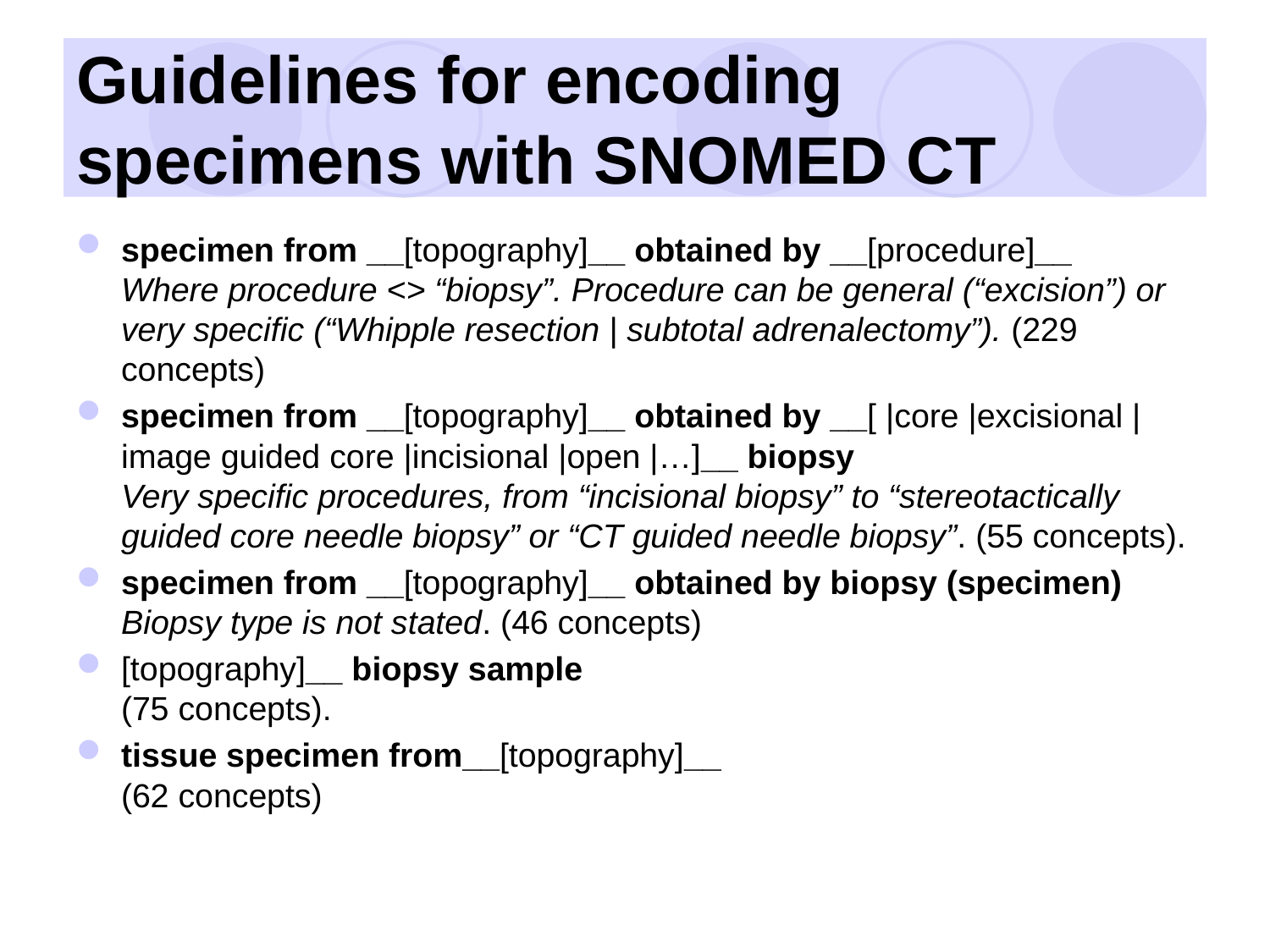

# Guidelines for encoding specimens with SNOMED CT
specimen from __[topography]__ obtained by __[procedure]__
Where procedure <> “biopsy”. Procedure can be general (“excision”) or very specific (“Whipple resection | subtotal adrenalectomy”). (229 concepts)
specimen from __[topography]__ obtained by __[ |core |excisional |image guided core |incisional |open |…]__ biopsy
Very specific procedures, from “incisional biopsy” to “stereotactically guided core needle biopsy” or “CT guided needle biopsy”. (55 concepts).
specimen from __[topography]__ obtained by biopsy (specimen)
Biopsy type is not stated. (46 concepts)
[topography]__ biopsy sample
(75 concepts).
tissue specimen from__[topography]__
(62 concepts)